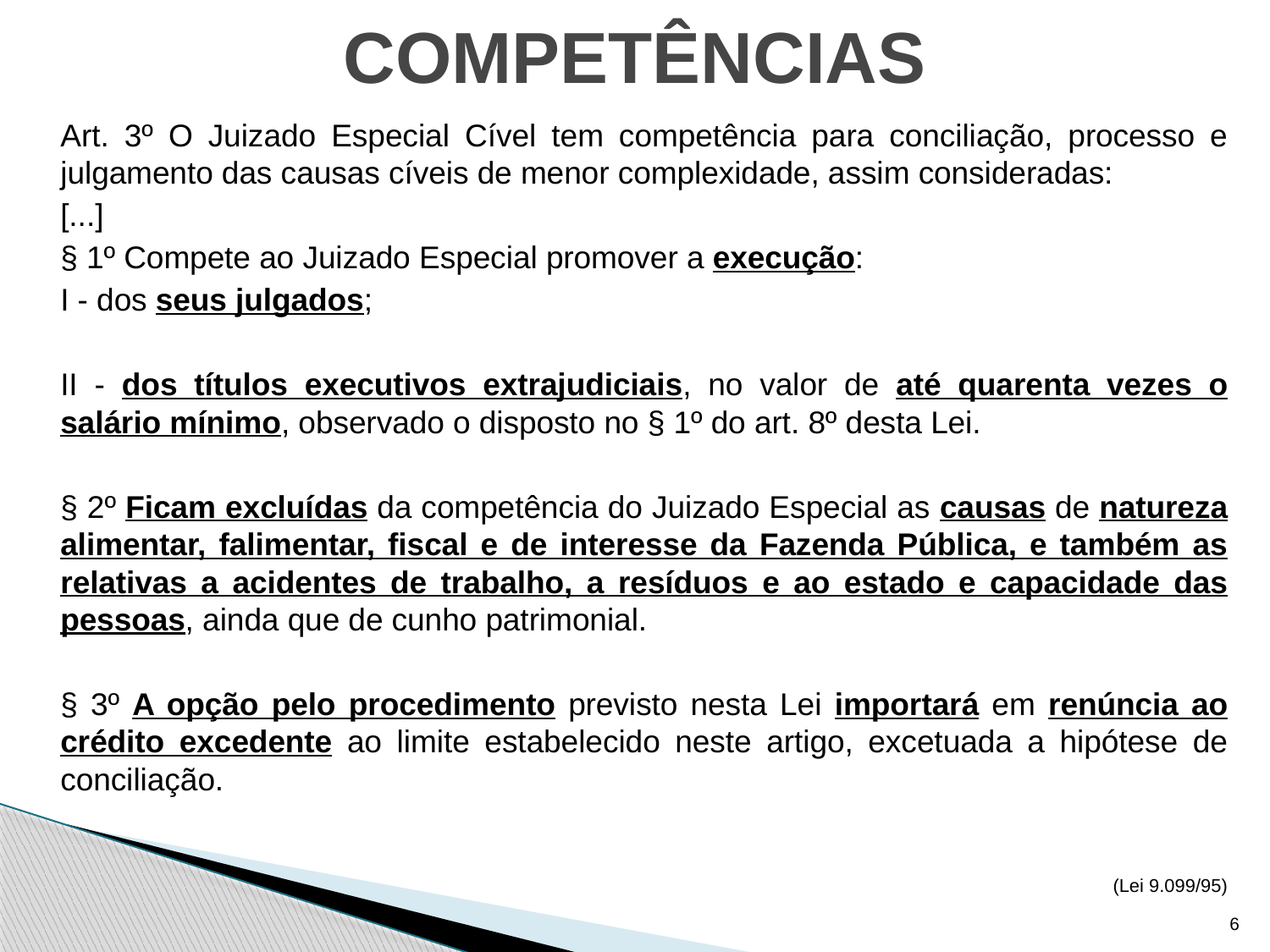

# COMPETÊNCIAS
	Art. 3º O Juizado Especial Cível tem competência para conciliação, processo e julgamento das causas cíveis de menor complexidade, assim consideradas:
	[...]
 	§ 1º Compete ao Juizado Especial promover a execução:
	I - dos seus julgados;

	II - dos títulos executivos extrajudiciais, no valor de até quarenta vezes o salário mínimo, observado o disposto no § 1º do art. 8º desta Lei.

	§ 2º Ficam excluídas da competência do Juizado Especial as causas de natureza alimentar, falimentar, fiscal e de interesse da Fazenda Pública, e também as relativas a acidentes de trabalho, a resíduos e ao estado e capacidade das pessoas, ainda que de cunho patrimonial.

	§ 3º A opção pelo procedimento previsto nesta Lei importará em renúncia ao crédito excedente ao limite estabelecido neste artigo, excetuada a hipótese de conciliação.

(Lei 9.099/95)
6